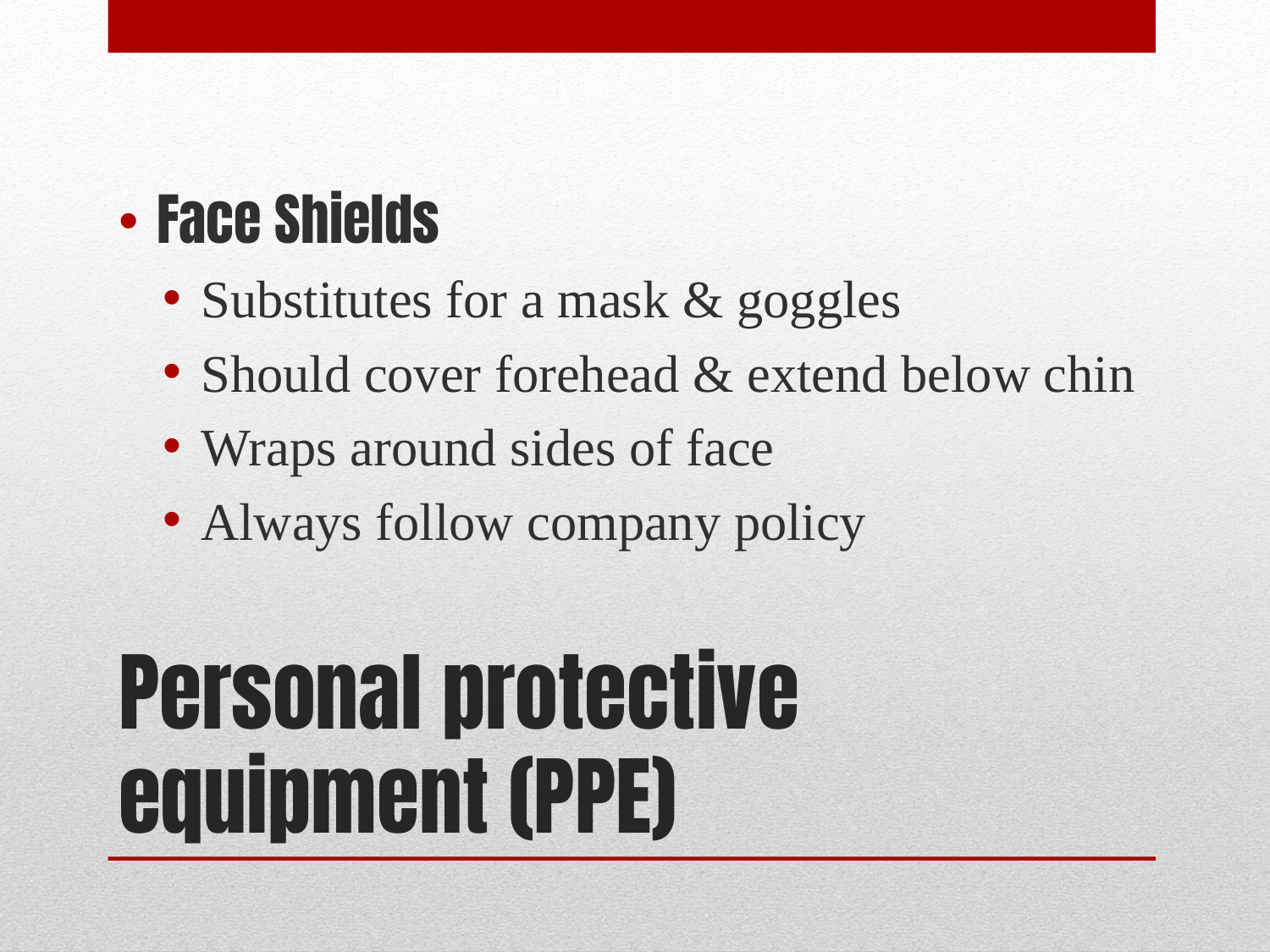

Face Shields
Substitutes for a mask & goggles
Should cover forehead & extend below chin
Wraps around sides of face
Always follow company policy
# Personal protective equipment (PPE)